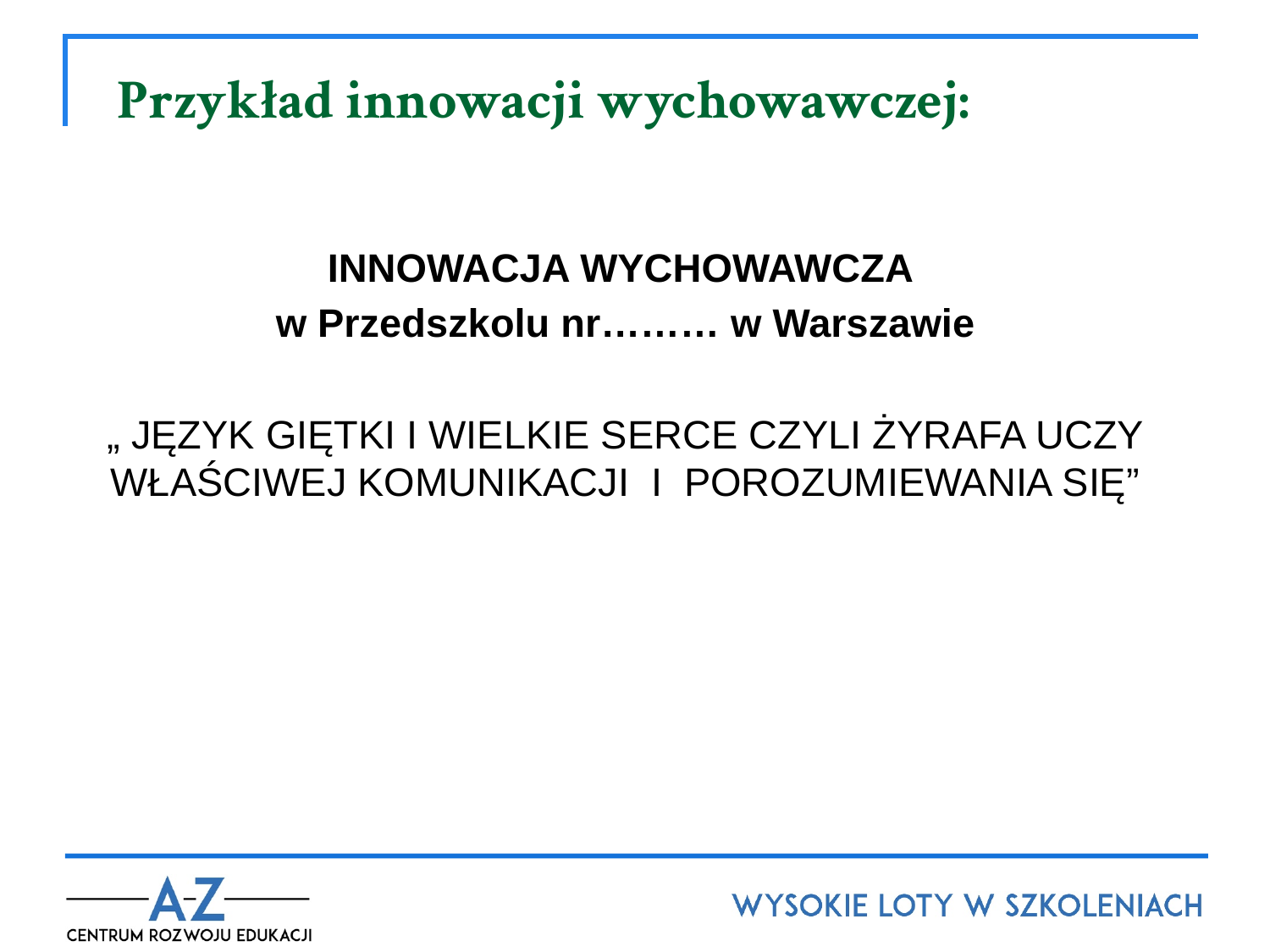

# Przykład innowacji wychowawczej:
INNOWACJA WYCHOWAWCZA
w Przedszkolu nr……… w Warszawie

„ JĘZYK GIĘTKI I WIELKIE SERCE CZYLI ŻYRAFA UCZY WŁAŚCIWEJ KOMUNIKACJI  I  POROZUMIEWANIA SIĘ”